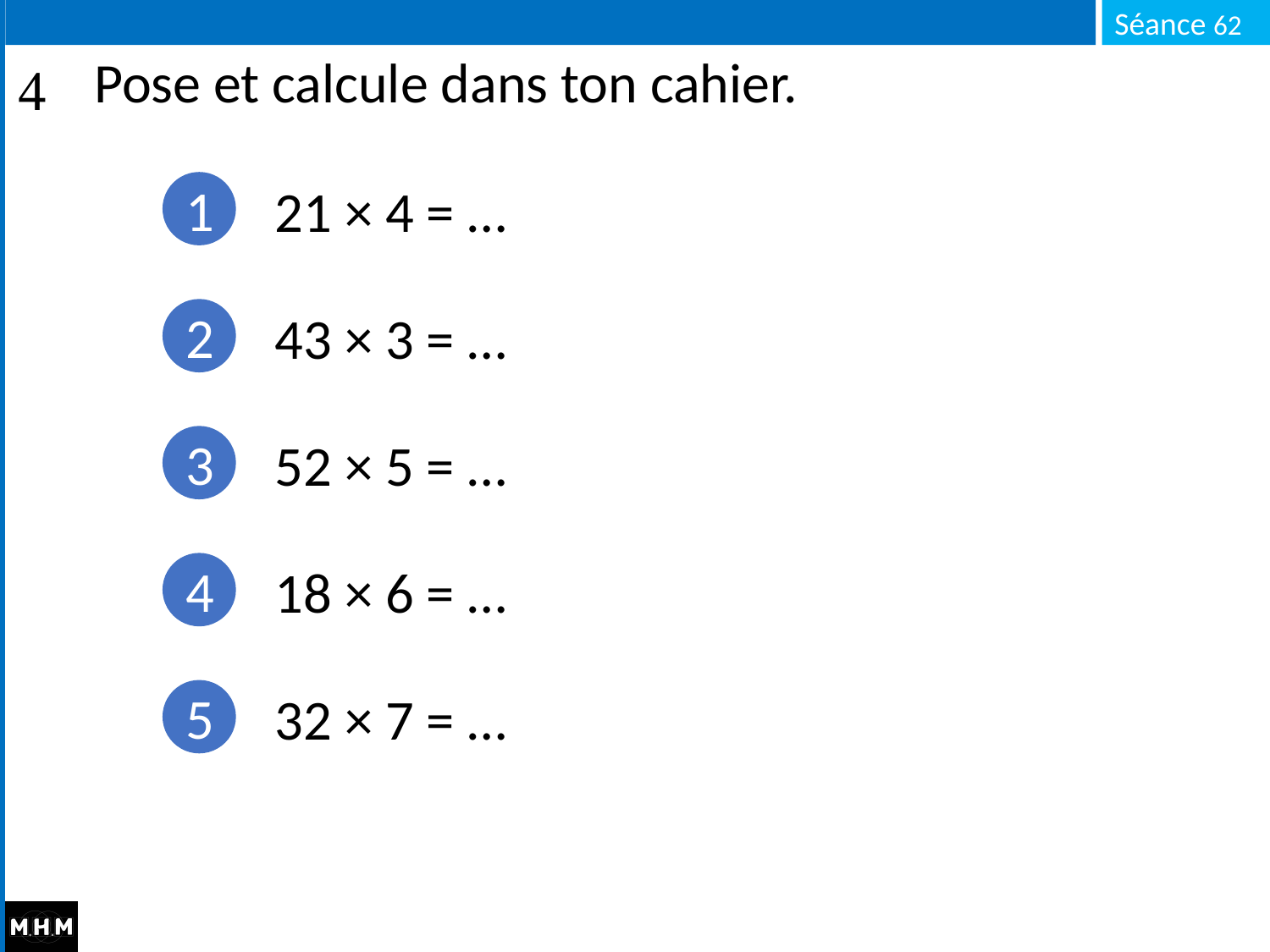

# Pose et calcule dans ton cahier.
21 × 4 = …
1
43 × 3 = …
2
52 × 5 = …
3
18 × 6 = …
4
32 × 7 = …
5